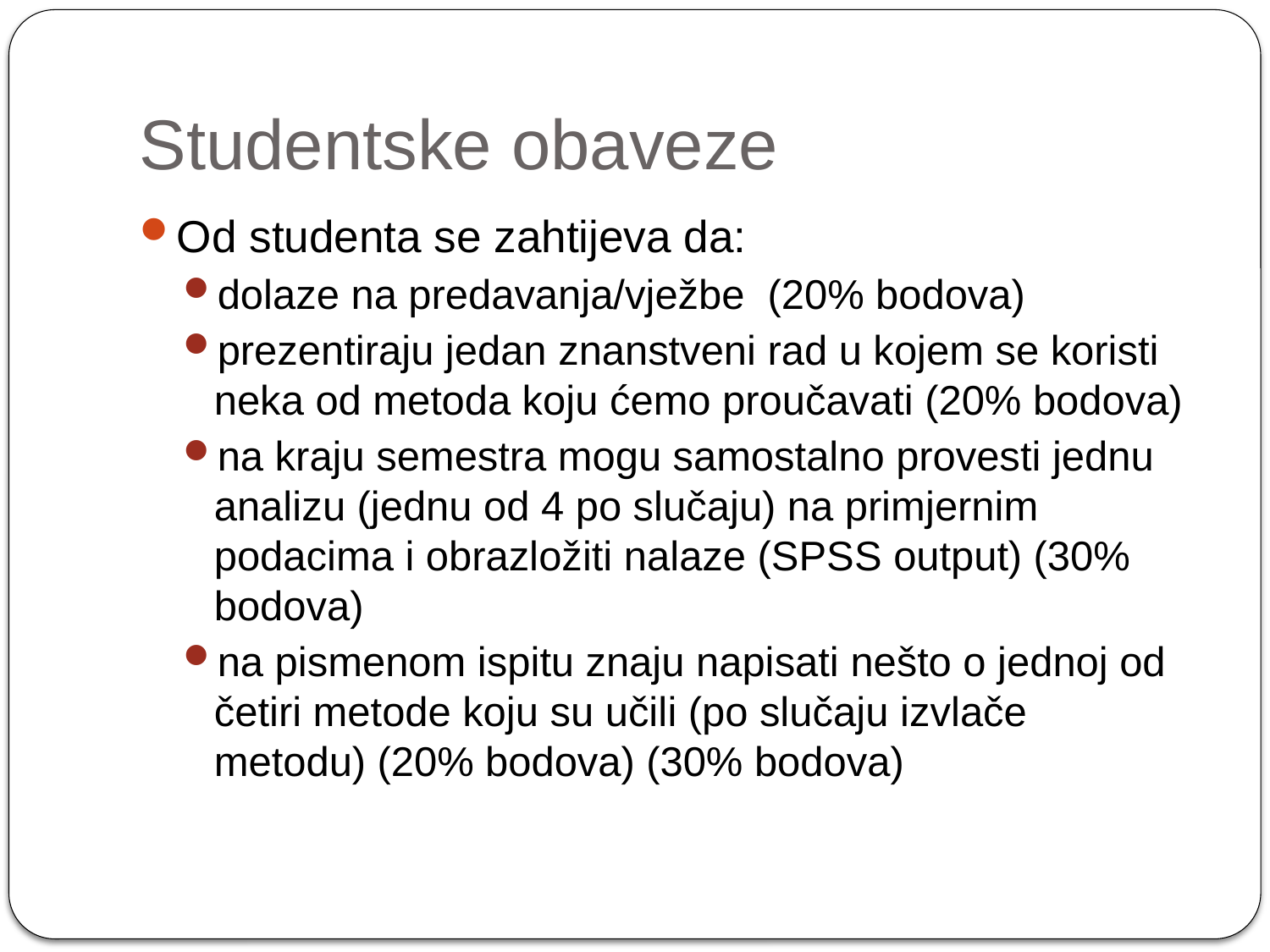

# Studentske obaveze
Od studenta se zahtijeva da:
dolaze na predavanja/vježbe  (20% bodova)
prezentiraju jedan znanstveni rad u kojem se koristi neka od metoda koju ćemo proučavati (20% bodova)
na kraju semestra mogu samostalno provesti jednu analizu (jednu od 4 po slučaju) na primjernim podacima i obrazložiti nalaze (SPSS output) (30% bodova)
na pismenom ispitu znaju napisati nešto o jednoj od četiri metode koju su učili (po slučaju izvlače metodu) (20% bodova) (30% bodova)